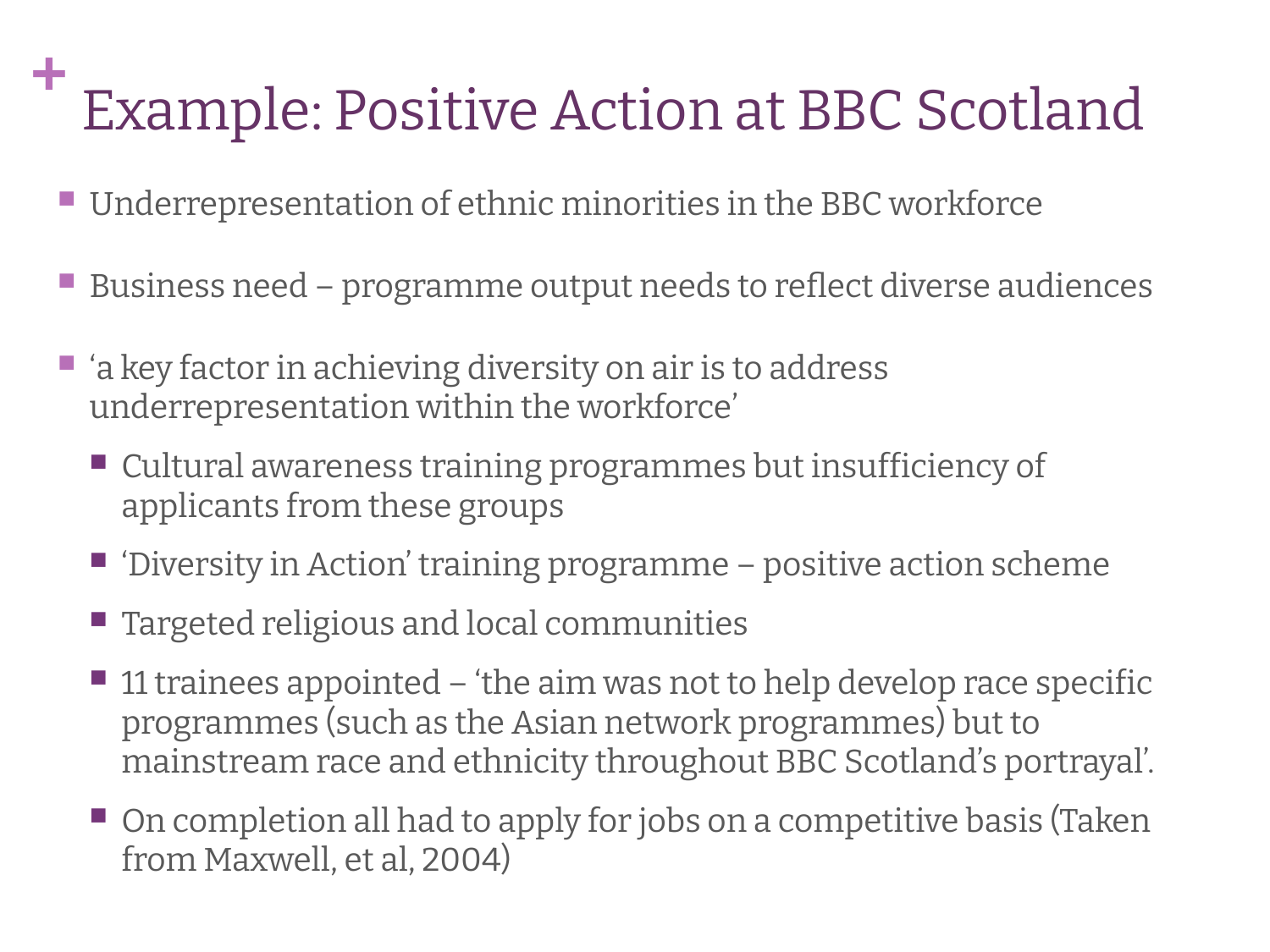

# Example: Positive Action at BBC Scotland
Underrepresentation of ethnic minorities in the BBC workforce
Business need – programme output needs to reflect diverse audiences
‘a key factor in achieving diversity on air is to address underrepresentation within the workforce’
Cultural awareness training programmes but insufficiency of applicants from these groups
‘Diversity in Action’ training programme – positive action scheme
Targeted religious and local communities
11 trainees appointed – ‘the aim was not to help develop race specific programmes (such as the Asian network programmes) but to mainstream race and ethnicity throughout BBC Scotland’s portrayal’.
On completion all had to apply for jobs on a competitive basis (Taken from Maxwell, et al, 2004)